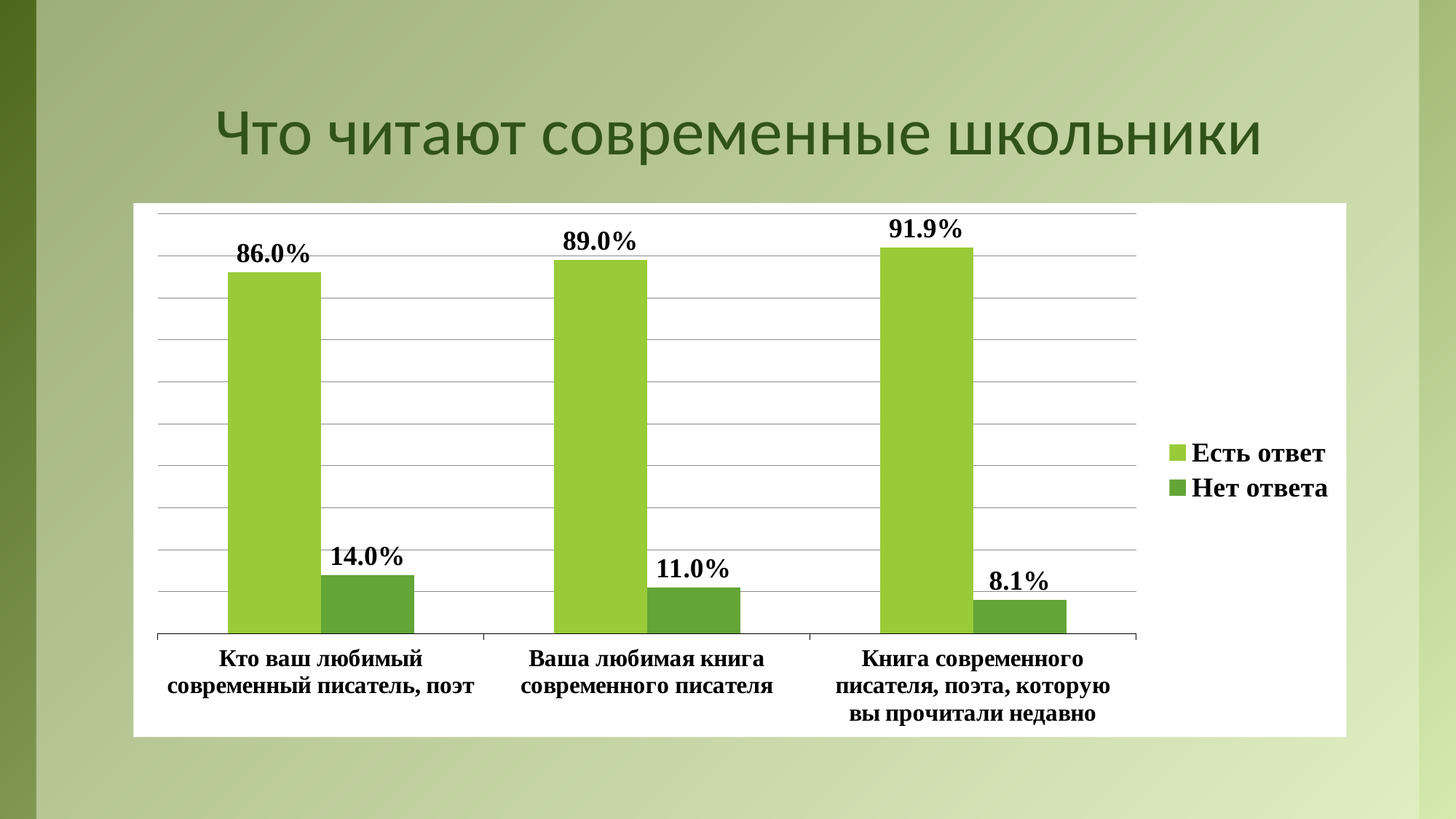

# Что читают современные школьники

### Chart

| Category | Есть ответ | Нет ответа |
|---|---|---|
| Кто ваш любимый современный писатель, поэт | 0.8600000000000001 | 0.14 |
| Ваша любимая книга современного писателя | 0.89 | 0.11 |
| Книга современного писателя, поэта, которую вы прочитали недавно | 0.919 | 0.081 |